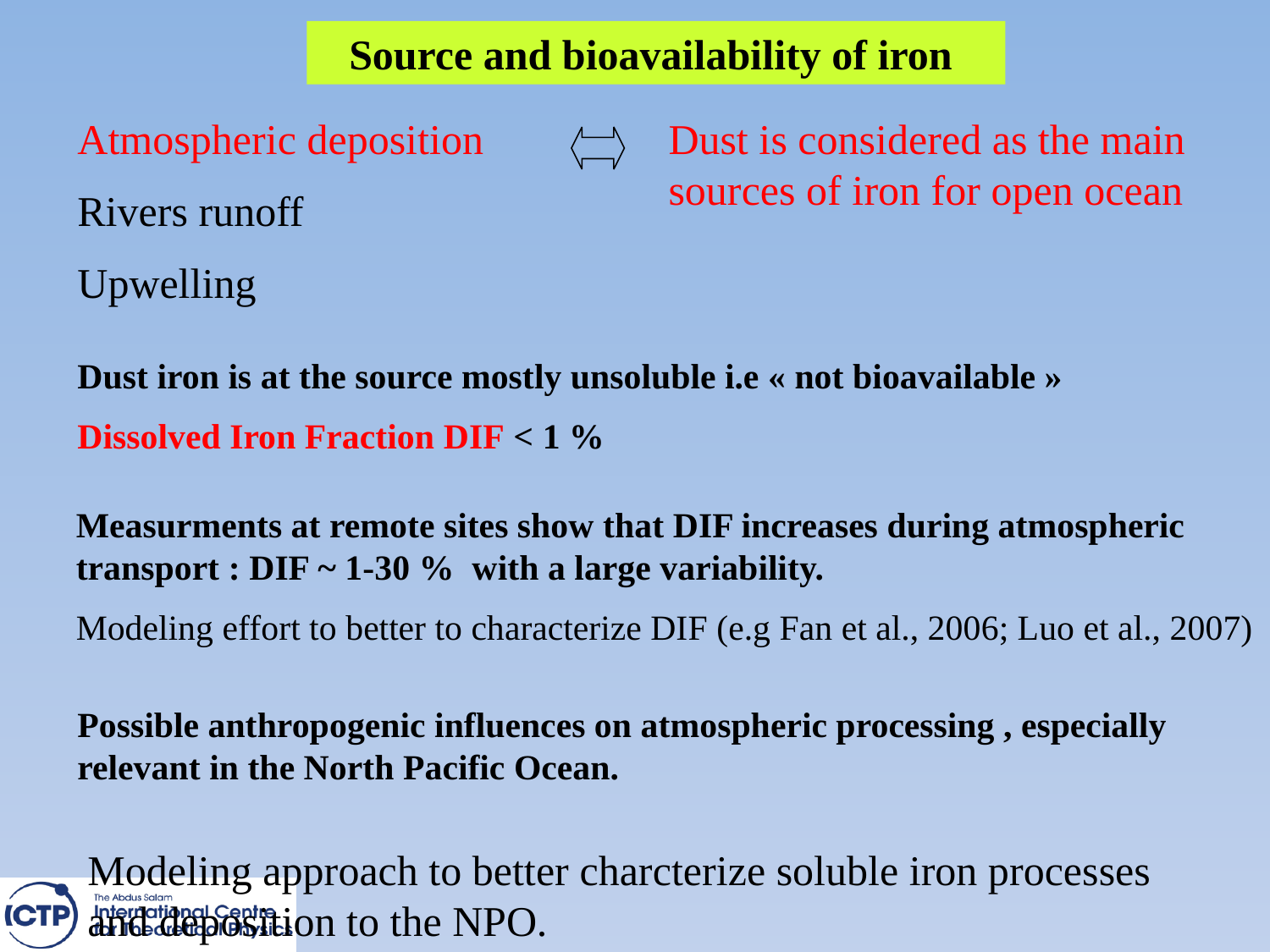

Source and bioavailability of iron
Atmospheric deposition
Rivers runoff
Upwelling
Dust is considered as the main sources of iron for open ocean

Dust iron is at the source mostly unsoluble i.e « not bioavailable »
Dissolved Iron Fraction DIF < 1 %
Measurments at remote sites show that DIF increases during atmospheric transport : DIF ~ 1-30 %  with a large variability.
Modeling effort to better to characterize DIF (e.g Fan et al., 2006; Luo et al., 2007)
Possible anthropogenic influences on atmospheric processing , especially relevant in the North Pacific Ocean.
Modeling approach to better charcterize soluble iron processes and deposition to the NPO.